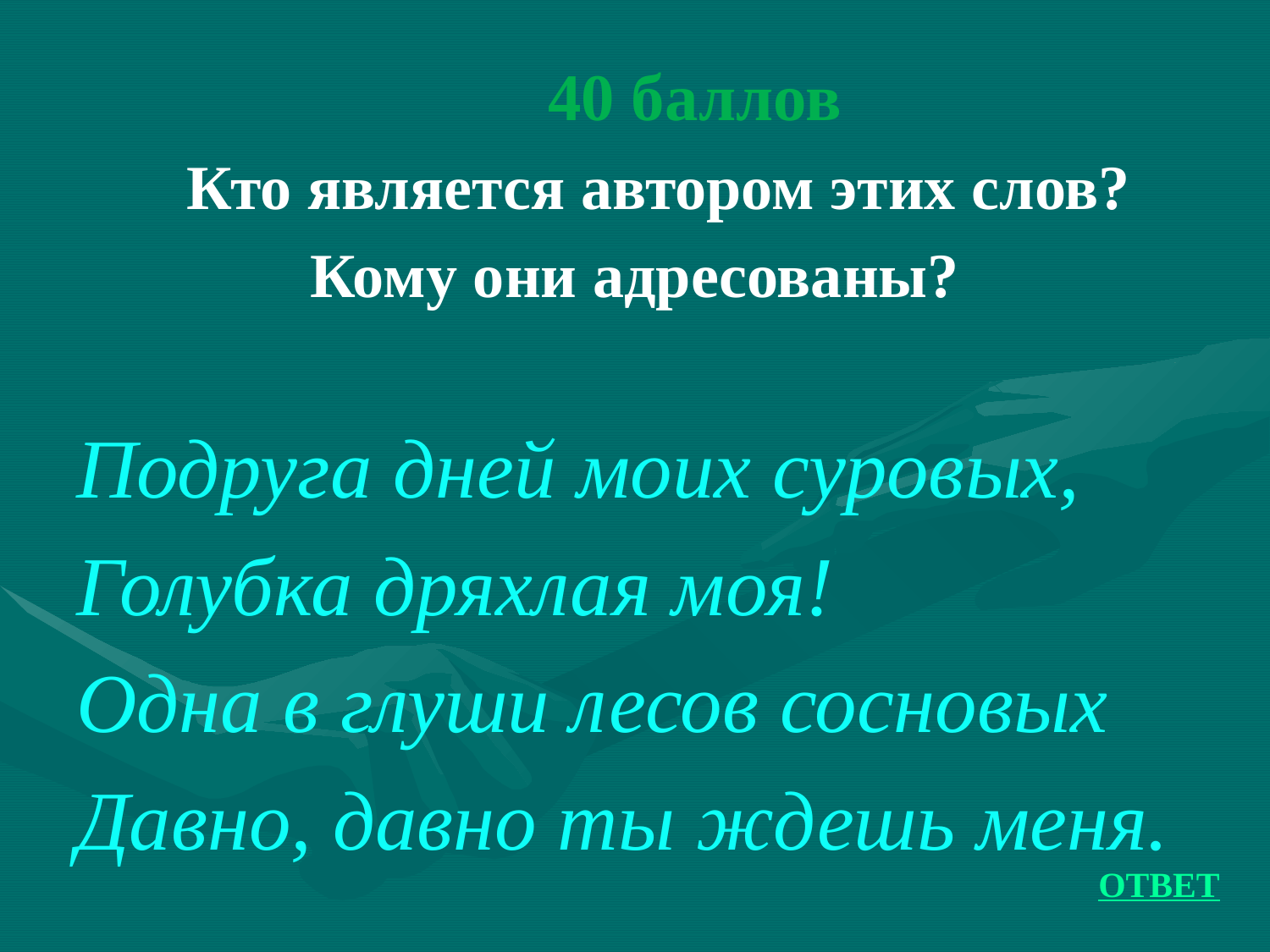

# 40 баллов
	Кто является автором этих слов?
Кому они адресованы?

Подруга дней моих суровых,
Голубка дряхлая моя!
Одна в глуши лесов сосновых
Давно, давно ты ждешь меня.

ОТВЕТ